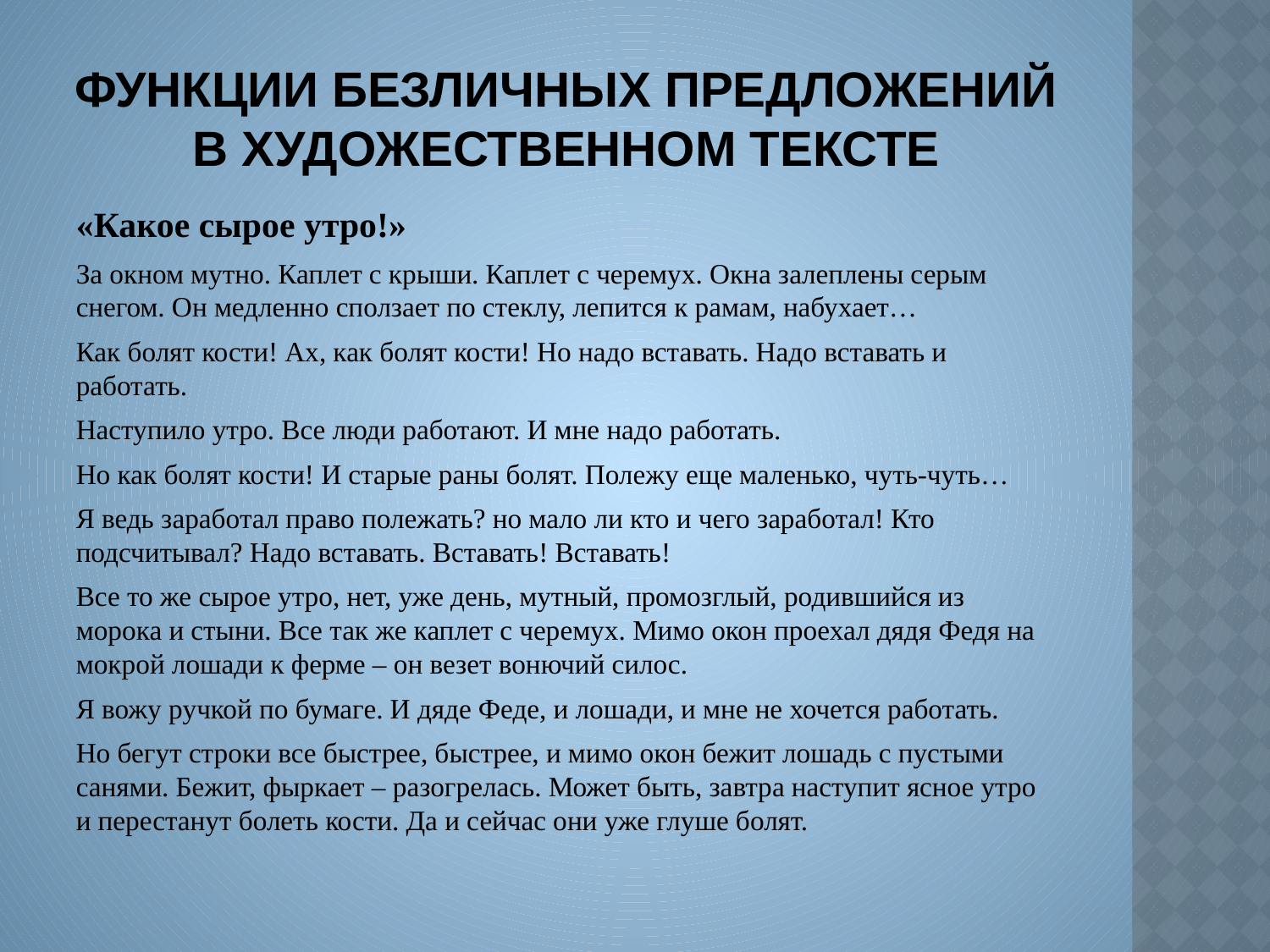

# Функции безличных предложений в художественном тексте
«Какое сырое утро!»
За окном мутно. Каплет с крыши. Каплет с черемух. Окна залеплены серым снегом. Он медленно сползает по стеклу, лепится к рамам, набухает…
Как болят кости! Ах, как болят кости! Но надо вставать. Надо вставать и работать.
Наступило утро. Все люди работают. И мне надо работать.
Но как болят кости! И старые раны болят. Полежу еще маленько, чуть-чуть…
Я ведь заработал право полежать? но мало ли кто и чего заработал! Кто подсчитывал? Надо вставать. Вставать! Вставать!
Все то же сырое утро, нет, уже день, мутный, промозглый, родившийся из морока и стыни. Все так же каплет с черемух. Мимо окон проехал дядя Федя на мокрой лошади к ферме – он везет вонючий силос.
Я вожу ручкой по бумаге. И дяде Феде, и лошади, и мне не хочется работать.
Но бегут строки все быстрее, быстрее, и мимо окон бежит лошадь с пустыми санями. Бежит, фыркает – разогрелась. Может быть, завтра наступит ясное утро и перестанут болеть кости. Да и сейчас они уже глуше болят.